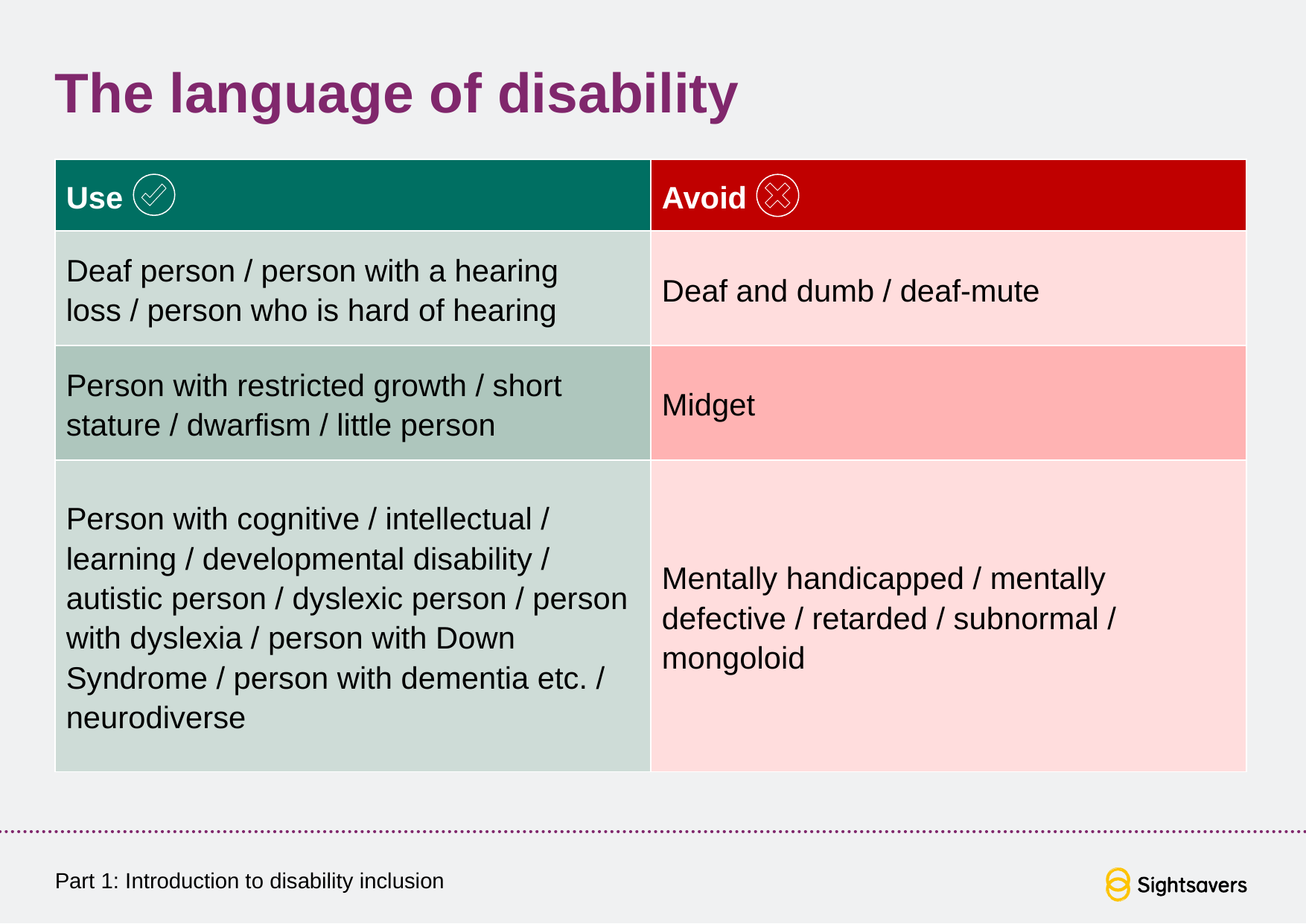

# The language of disability
| Use | Avoid |
| --- | --- |
| Deaf person / person with a hearing loss / person who is hard of hearing | Deaf and dumb / deaf-mute |
| Person with restricted growth / short stature / dwarfism / little person | Midget |
| Person with cognitive / intellectual / learning / developmental disability / autistic person / dyslexic person / person with dyslexia / person with Down Syndrome / person with dementia etc. / neurodiverse | Mentally handicapped / mentally defective / retarded / subnormal / mongoloid |

Part 1: Introduction to disability inclusion